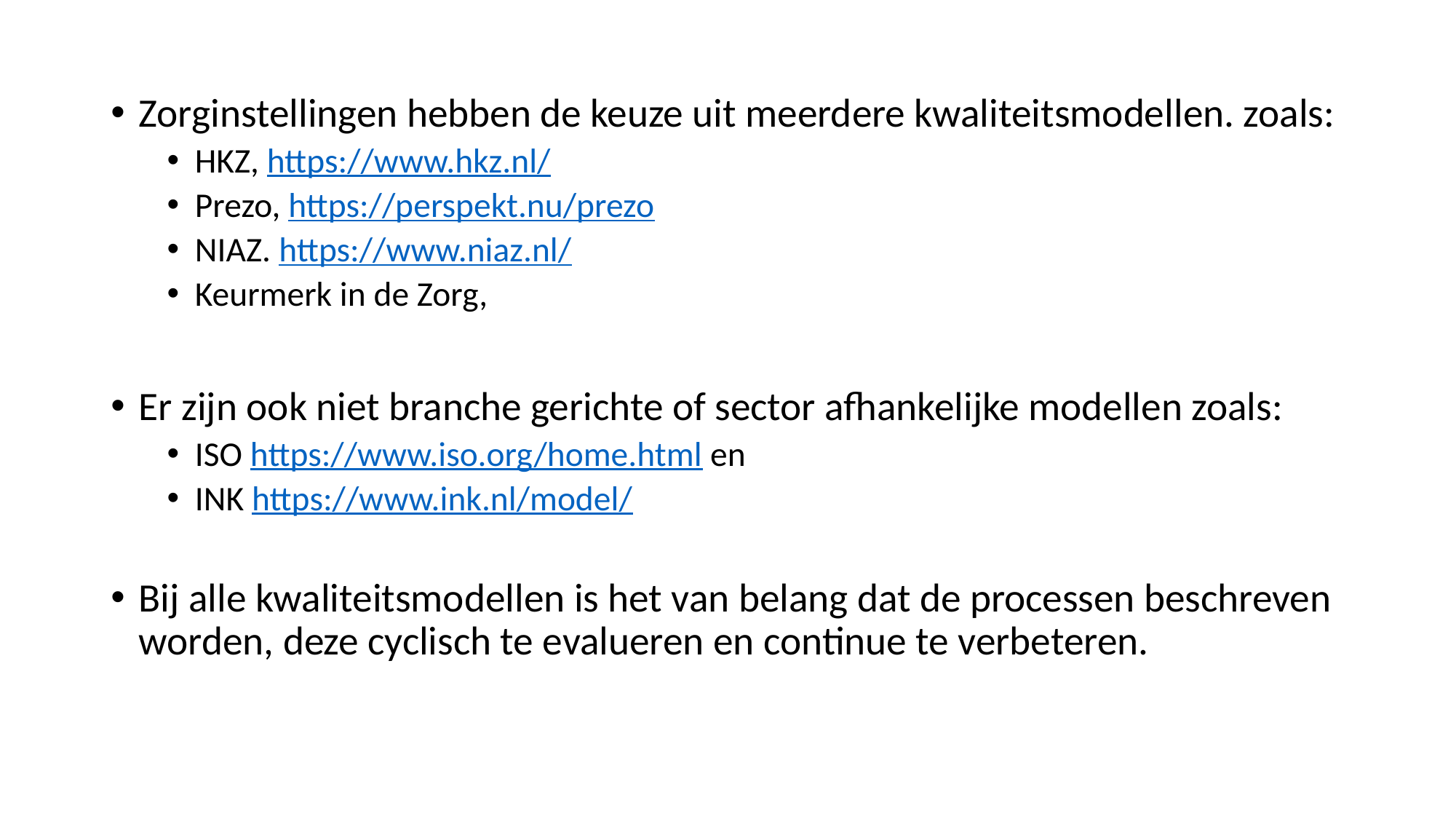

Zorginstellingen hebben de keuze uit meerdere kwaliteitsmodellen. zoals:
HKZ, https://www.hkz.nl/
Prezo, https://perspekt.nu/prezo
NIAZ. https://www.niaz.nl/
Keurmerk in de Zorg,

Er zijn ook niet branche gerichte of sector afhankelijke modellen zoals:
ISO https://www.iso.org/home.html en
INK https://www.ink.nl/model/

Bij alle kwaliteitsmodellen is het van belang dat de processen beschreven worden, deze cyclisch te evalueren en continue te verbeteren.